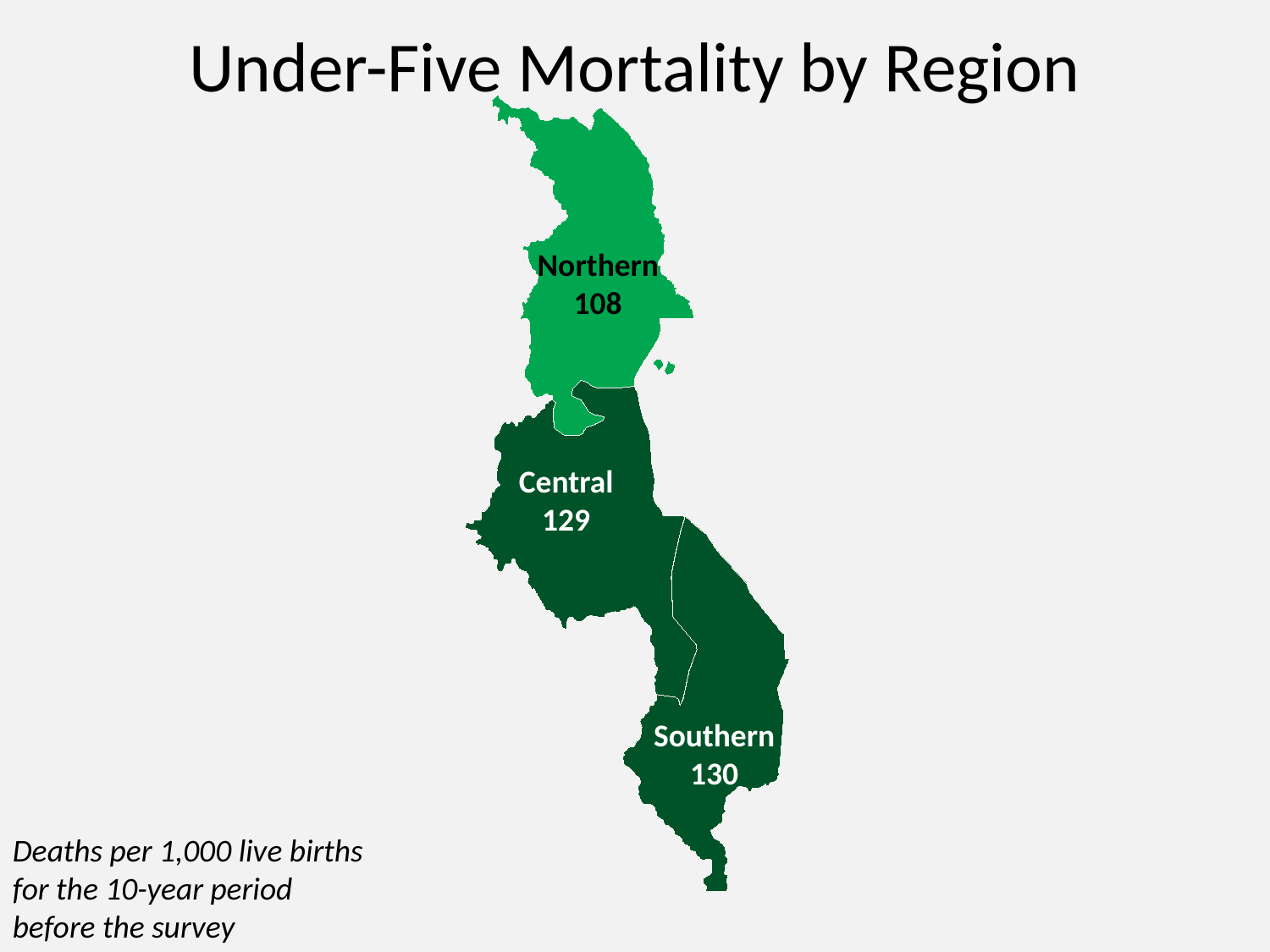

Under-Five Mortality by Region

Northern
108
Central
129
Southern
130
Deaths per 1,000 live births for the 10-year period before the survey